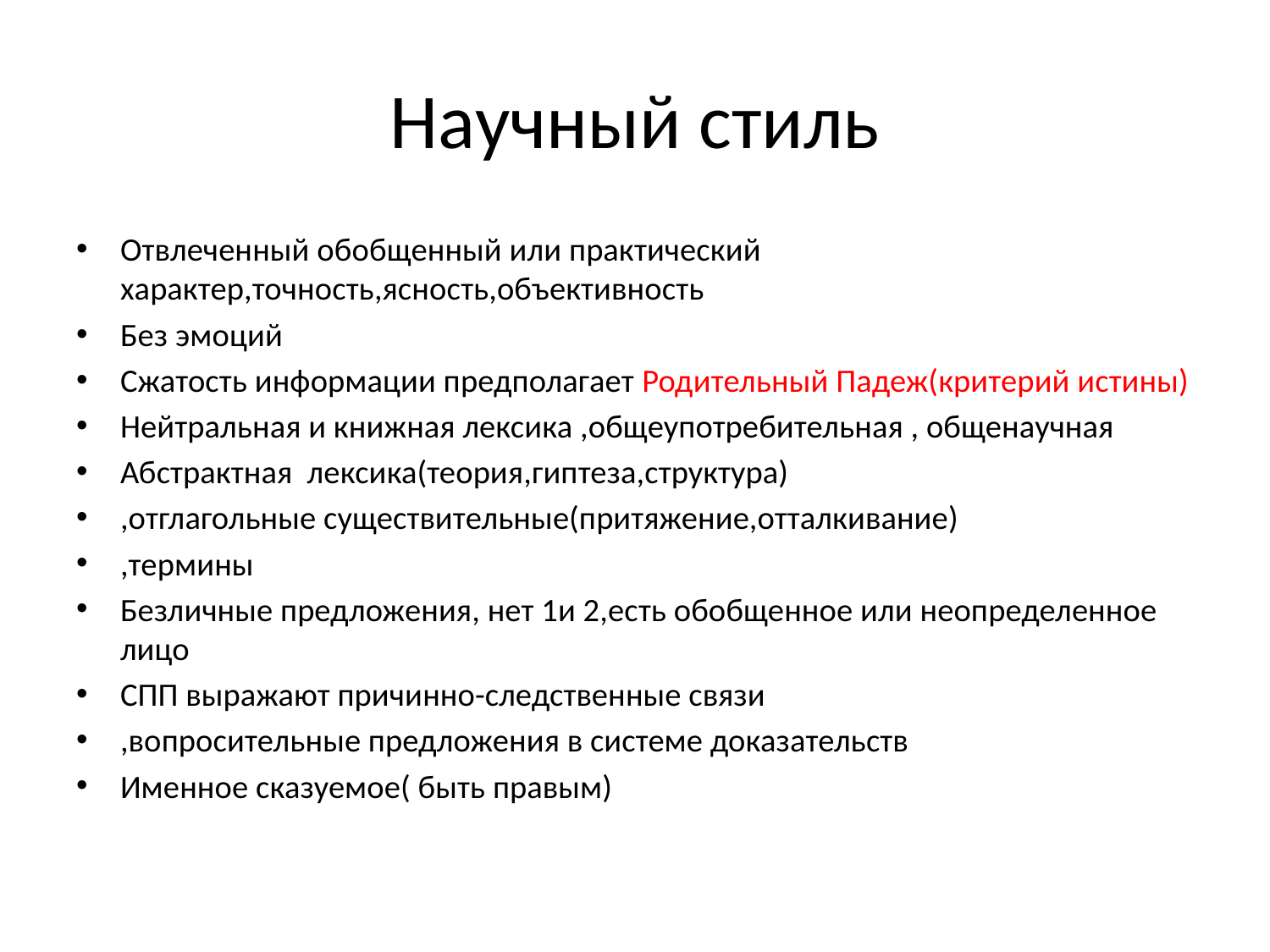

# Научный стиль
Отвлеченный обобщенный или практический характер,точность,ясность,объективность
Без эмоций
Сжатость информации предполагает Родительный Падеж(критерий истины)
Нейтральная и книжная лексика ,общеупотребительная , общенаучная
Абстрактная  лексика(теория,гиптеза,структура)
,отглагольные существительные(притяжение,отталкивание)
,термины
Безличные предложения, нет 1и 2,есть обобщенное или неопределенное лицо
СПП выражают причинно-следственные связи
,вопросительные предложения в системе доказательств
Именное сказуемое( быть правым)